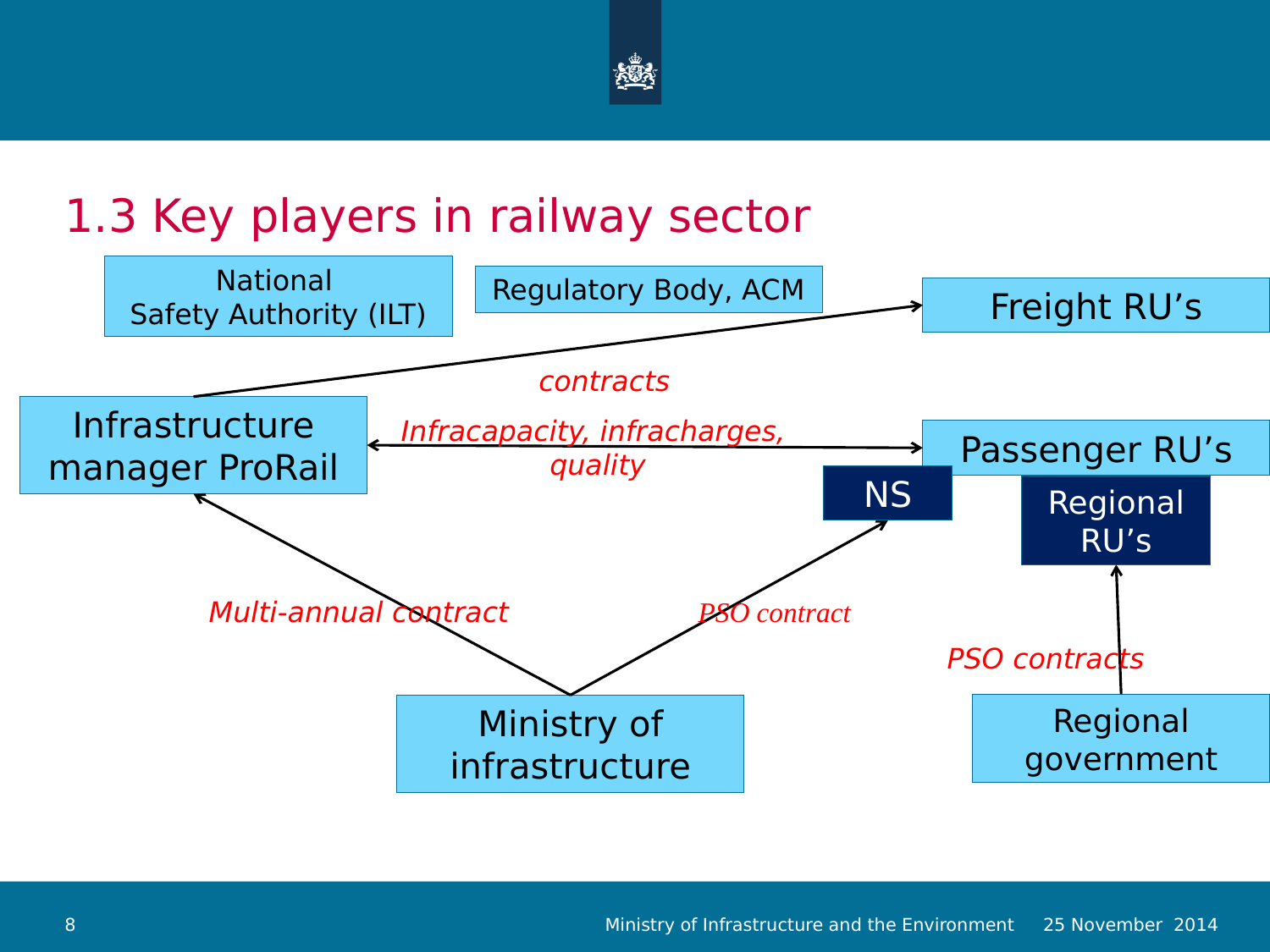

# 1.3 Key players in railway sector
National
Safety Authority (ILT)
Regulatory Body, ACM
Freight RU’s
contracts
Infrastructure manager ProRail
Infracapacity, infracharges,
quality
Passenger RU’s
NS
Regional RU’s
Multi-annual contract
PSO contract

PSO contracts
Regional government
Ministry of infrastructure
Ministry of Infrastructure and the Environment
8
25 November  2014